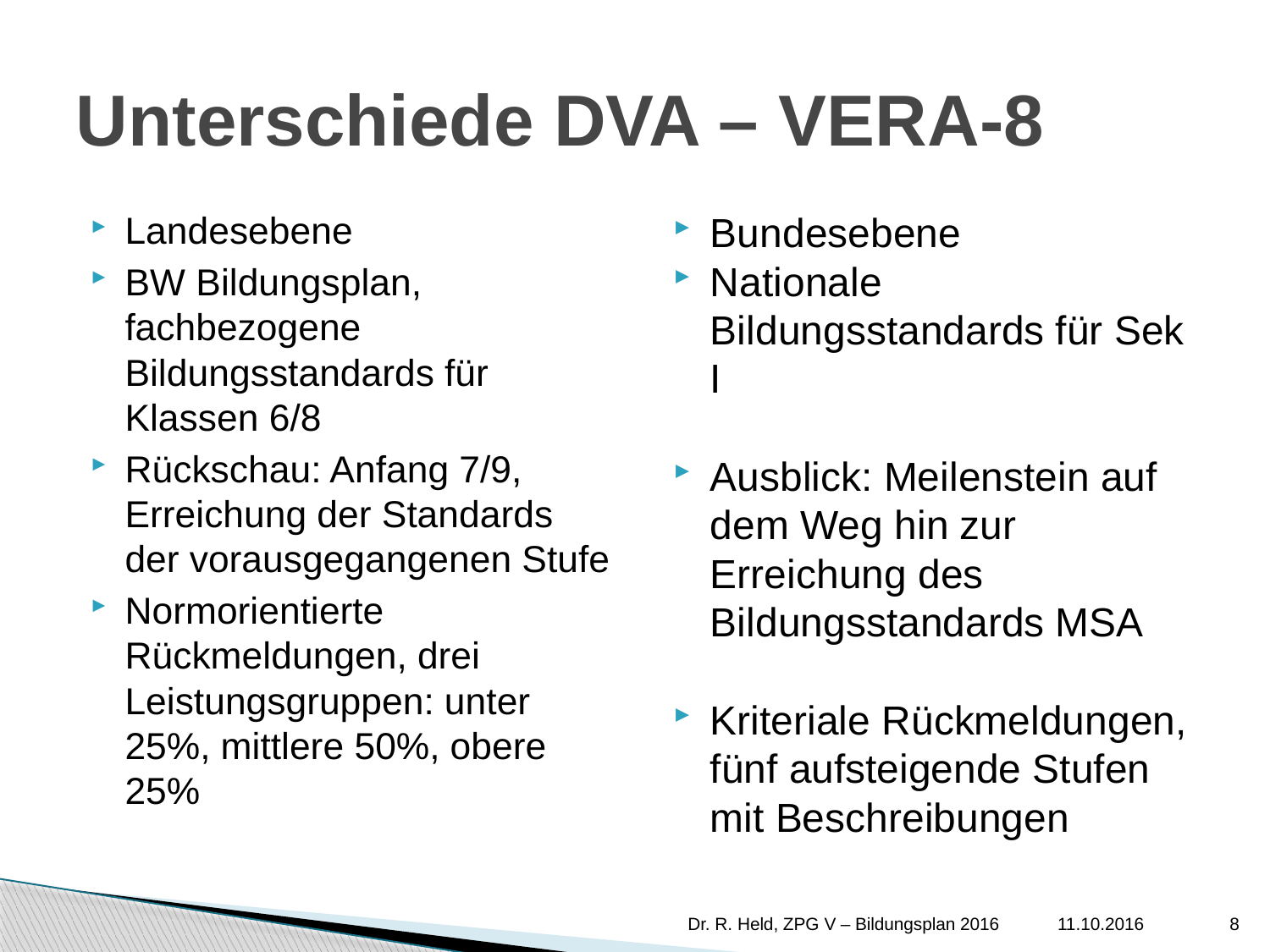

# Unterschiede DVA – VERA-8
Landesebene
BW Bildungsplan, fachbezogene Bildungsstandards für Klassen 6/8
Rückschau: Anfang 7/9, Erreichung der Standards der vorausgegangenen Stufe
Normorientierte Rückmeldungen, drei Leistungsgruppen: unter 25%, mittlere 50%, obere 25%
Bundesebene
Nationale Bildungsstandards für Sek I

Ausblick: Meilenstein auf dem Weg hin zur Erreichung des Bildungsstandards MSA

Kriteriale Rückmeldungen, fünf aufsteigende Stufen mit Beschreibungen

11.10.2016
8
Dr. R. Held, ZPG V – Bildungsplan 2016